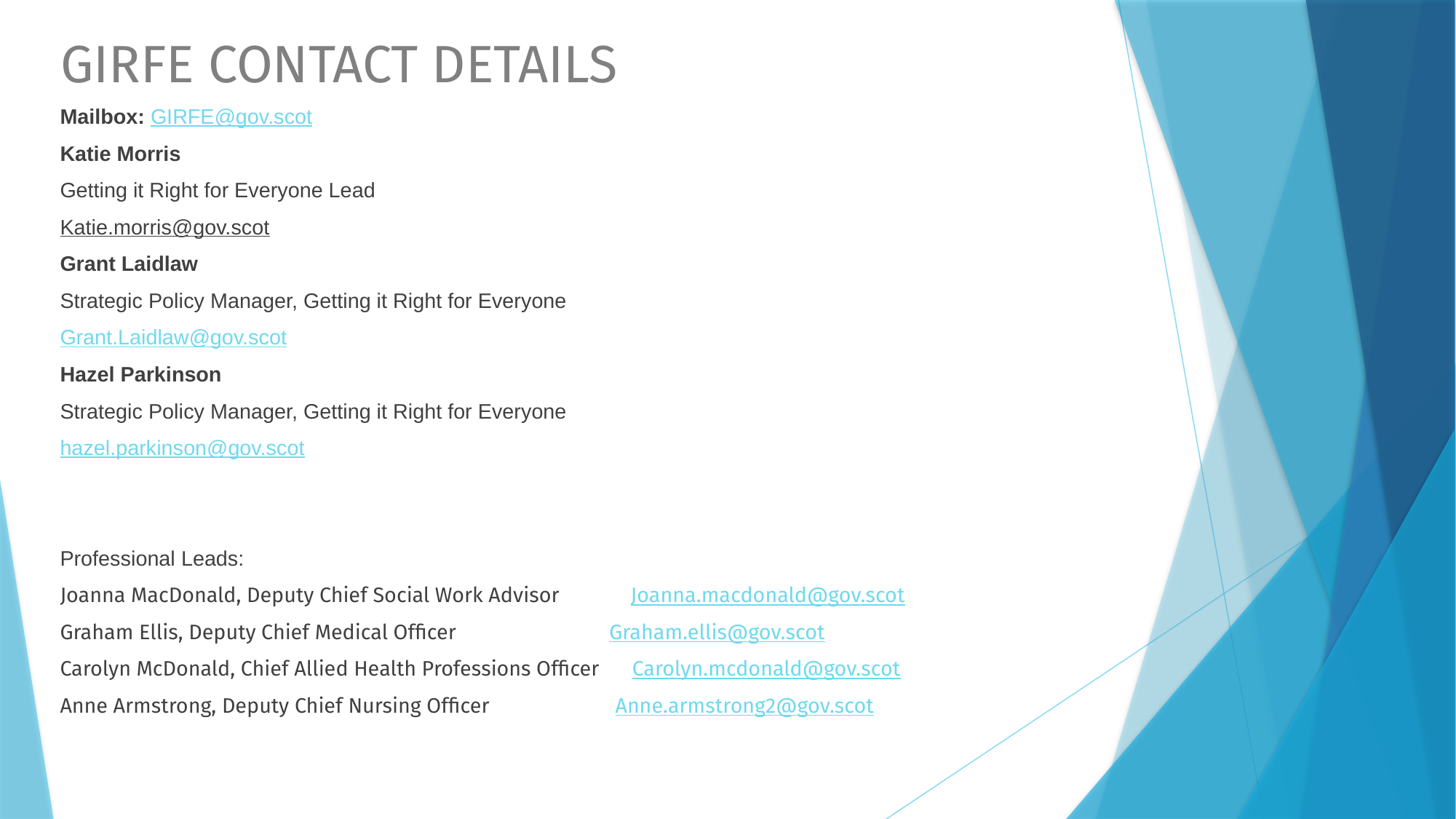

# GIRFE CONTACT DETAILS
Mailbox: GIRFE@gov.scot
Katie Morris
Getting it Right for Everyone Lead
Katie.morris@gov.scot
Grant Laidlaw
Strategic Policy Manager, Getting it Right for Everyone
Grant.Laidlaw@gov.scot
Hazel Parkinson
Strategic Policy Manager, Getting it Right for Everyone
hazel.parkinson@gov.scot

Professional Leads:
Joanna MacDonald, Deputy Chief Social Work Advisor             Joanna.macdonald@gov.scot
Graham Ellis, Deputy Chief Medical Officer                            Graham.ellis@gov.scot
Carolyn McDonald, Chief Allied Health Professions Officer      Carolyn.mcdonald@gov.scot
Anne Armstrong, Deputy Chief Nursing Officer                       Anne.armstrong2@gov.scot